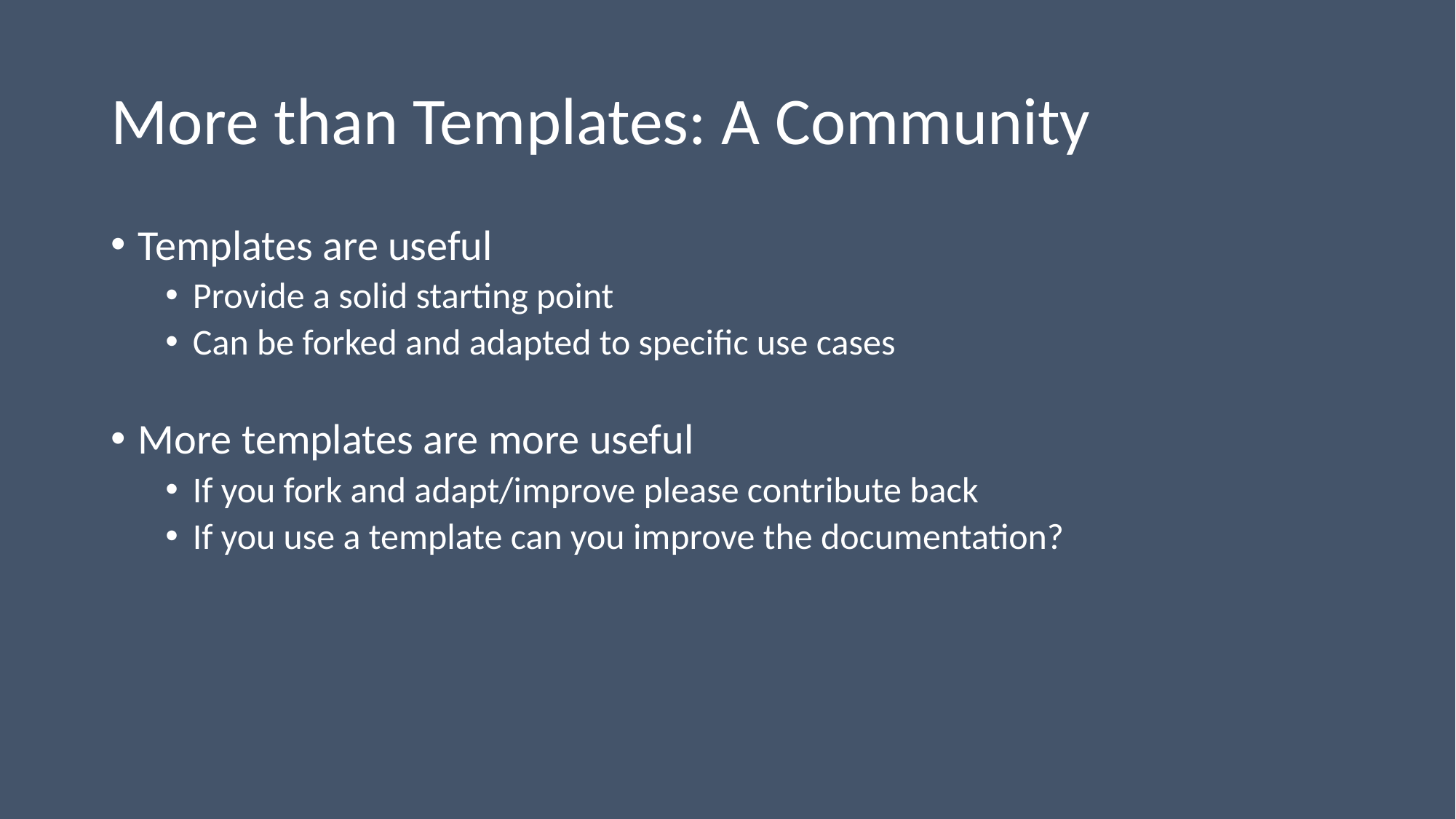

# More than Templates: A Community
Templates are useful
Provide a solid starting point
Can be forked and adapted to specific use cases
More templates are more useful
If you fork and adapt/improve please contribute back
If you use a template can you improve the documentation?